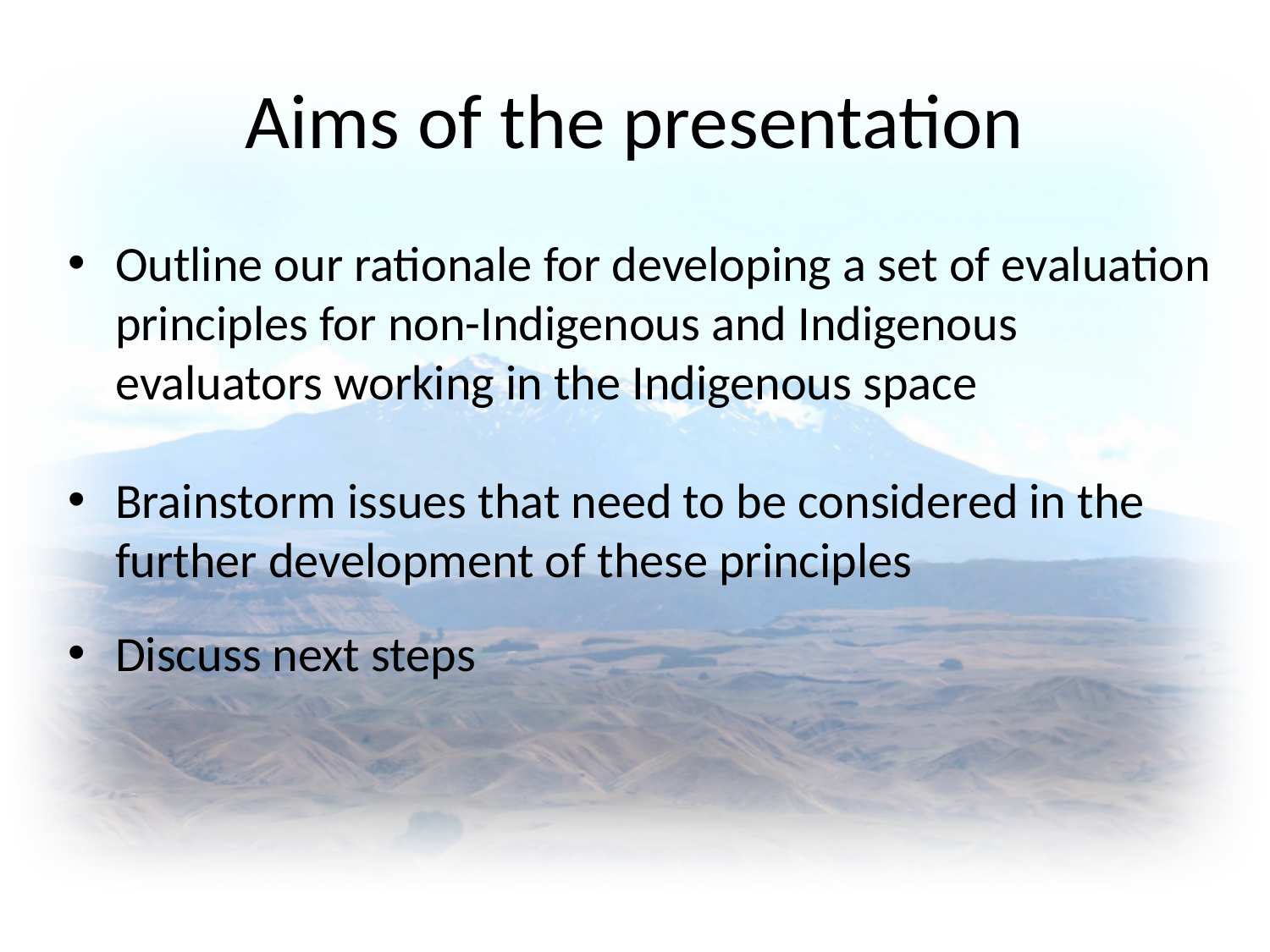

# Aims of the presentation
Outline our rationale for developing a set of evaluation principles for non-Indigenous and Indigenous evaluators working in the Indigenous space

Brainstorm issues that need to be considered in the further development of these principles

Discuss next steps